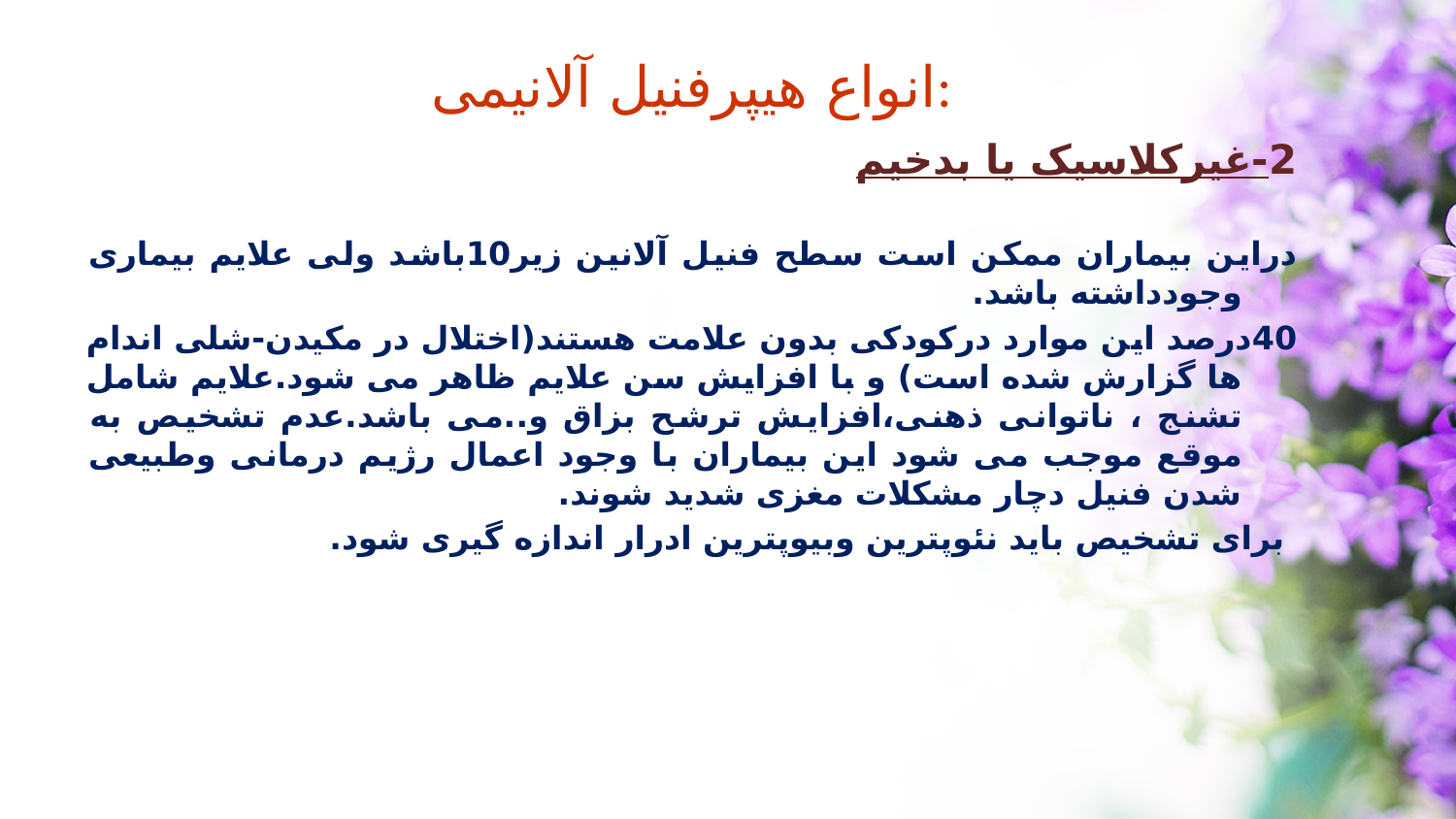

انواع هیپرفنیل آلانیمی:
2-غیرکلاسیک یا بدخیم

دراین بیماران ممکن است سطح فنیل آلانین زیر10باشد ولی علایم بیماری وجودداشته باشد.
40درصد این موارد درکودکی بدون علامت هستند(اختلال در مکیدن-شلی اندام ها گزارش شده است) و با افزایش سن علایم ظاهر می شود.علایم شامل تشنج ، ناتوانی ذهنی،افزایش ترشح بزاق و..می باشد.عدم تشخیص به موقع موجب می شود این بیماران با وجود اعمال رژیم درمانی وطبیعی شدن فنیل دچار مشکلات مغزی شدید شوند.
 برای تشخیص باید نئوپترین وبیوپترین ادرار اندازه گیری شود.